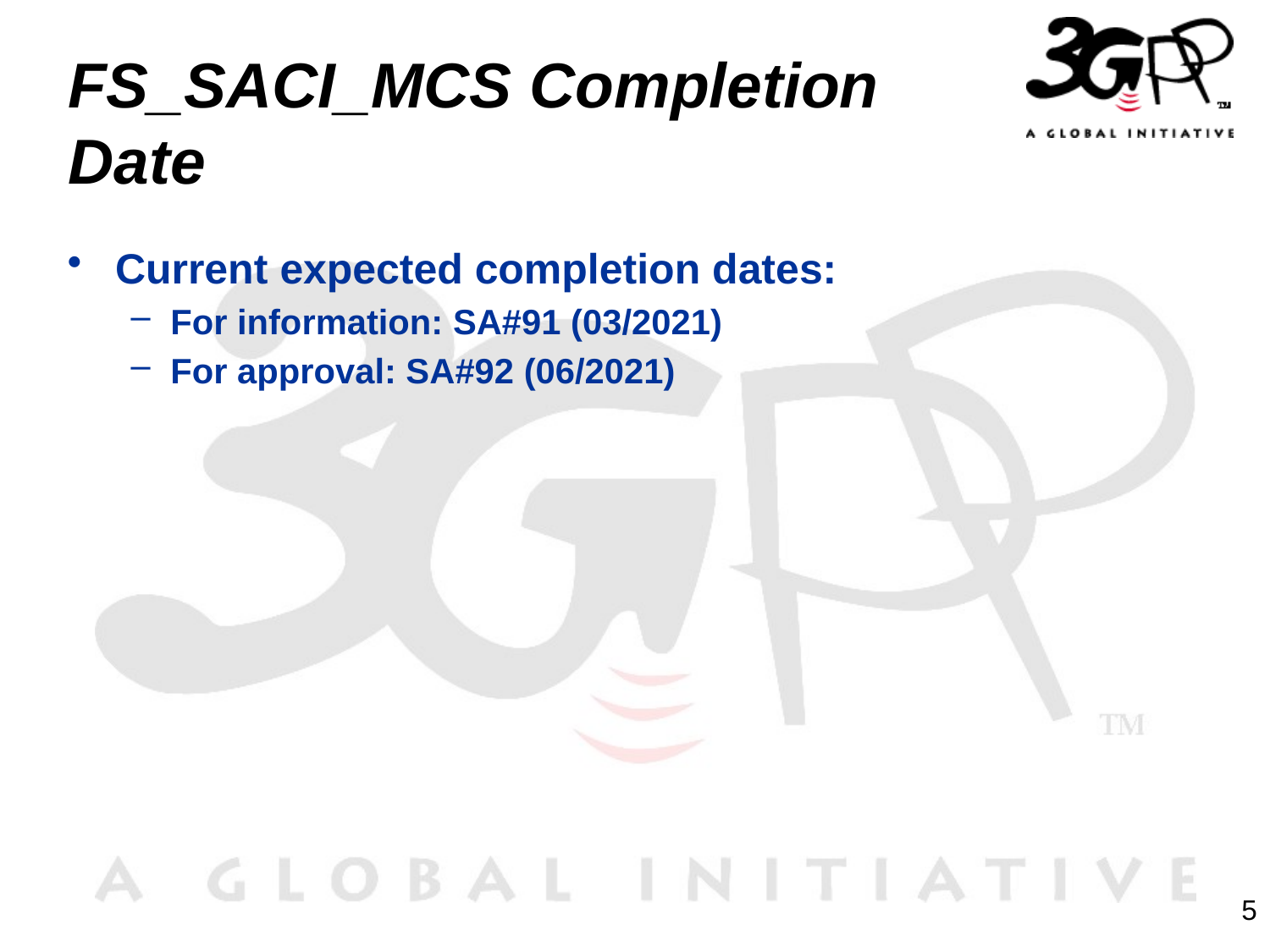

# FS_SACI_MCS Completion Date

Current expected completion dates:
For information: SA#91 (03/2021)
For approval: SA#92 (06/2021)
5